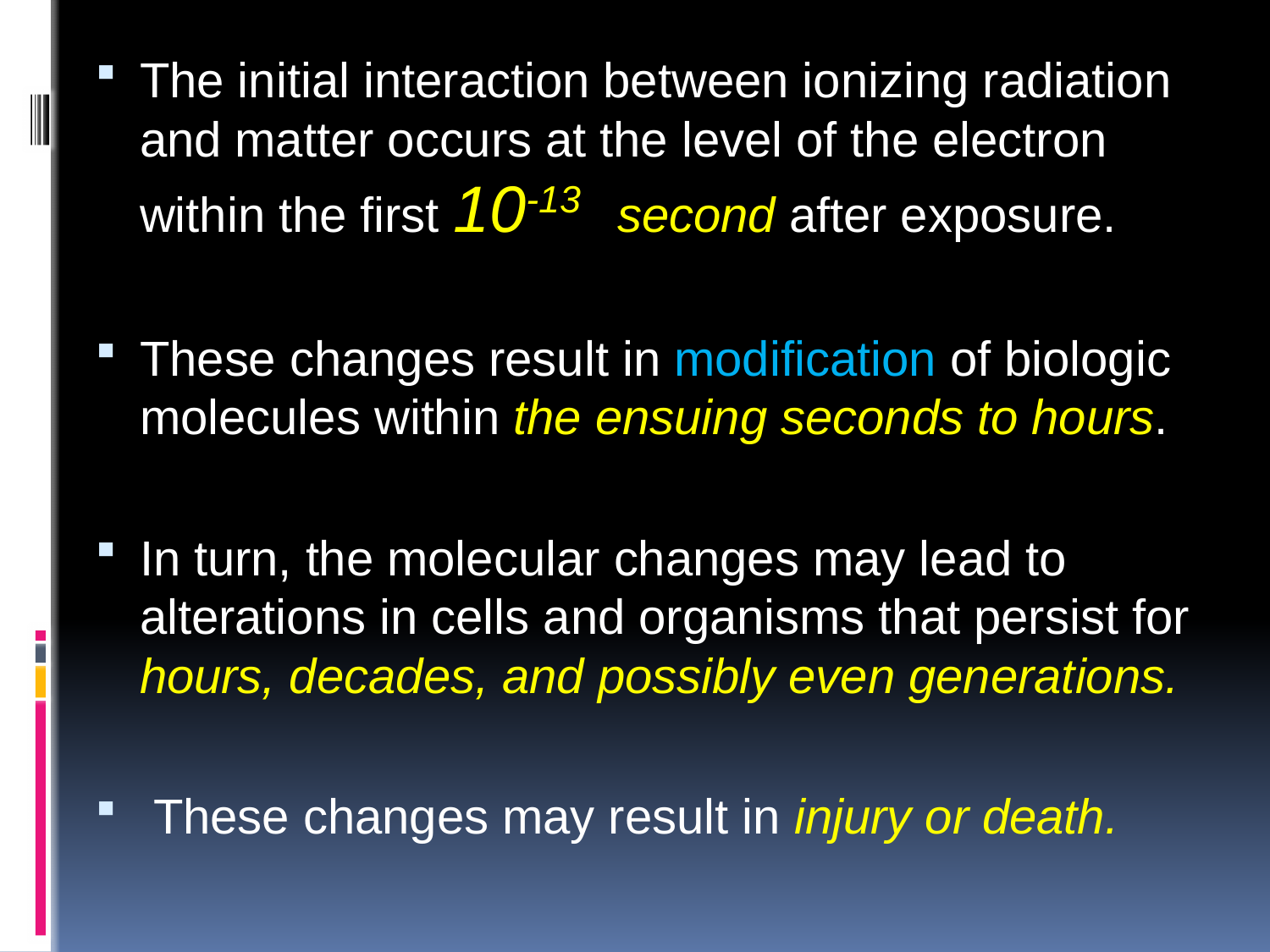

The initial interaction between ionizing radiation and matter occurs at the level of the electron within the first 10-13  second after exposure.

These changes result in modification of biologic molecules within the ensuing seconds to hours.

In turn, the molecular changes may lead to alterations in cells and organisms that persist for hours, decades, and possibly even generations.

 These changes may result in injury or death.